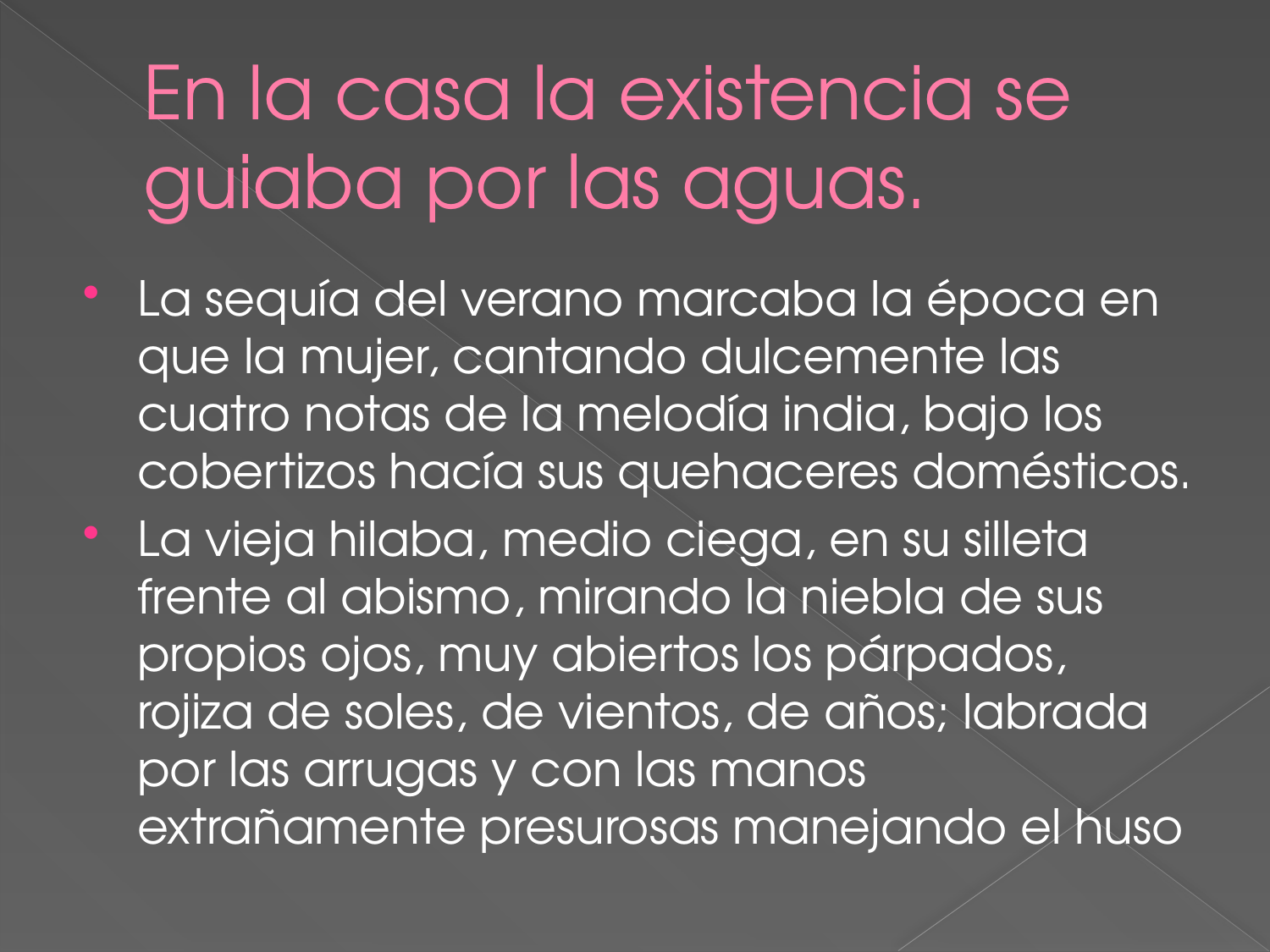

# En la casa la existencia se guiaba por las aguas.
La sequía del verano marcaba la época en que la mujer, cantando dulcemente las cuatro notas de la melodía india, bajo los cobertizos hacía sus quehaceres domésticos.
La vieja hilaba, medio ciega, en su silleta frente al abismo, mirando la niebla de sus propios ojos, muy abiertos los párpados, rojiza de soles, de vientos, de años; labrada por las arrugas y con las manos extrañamente presurosas manejando el huso